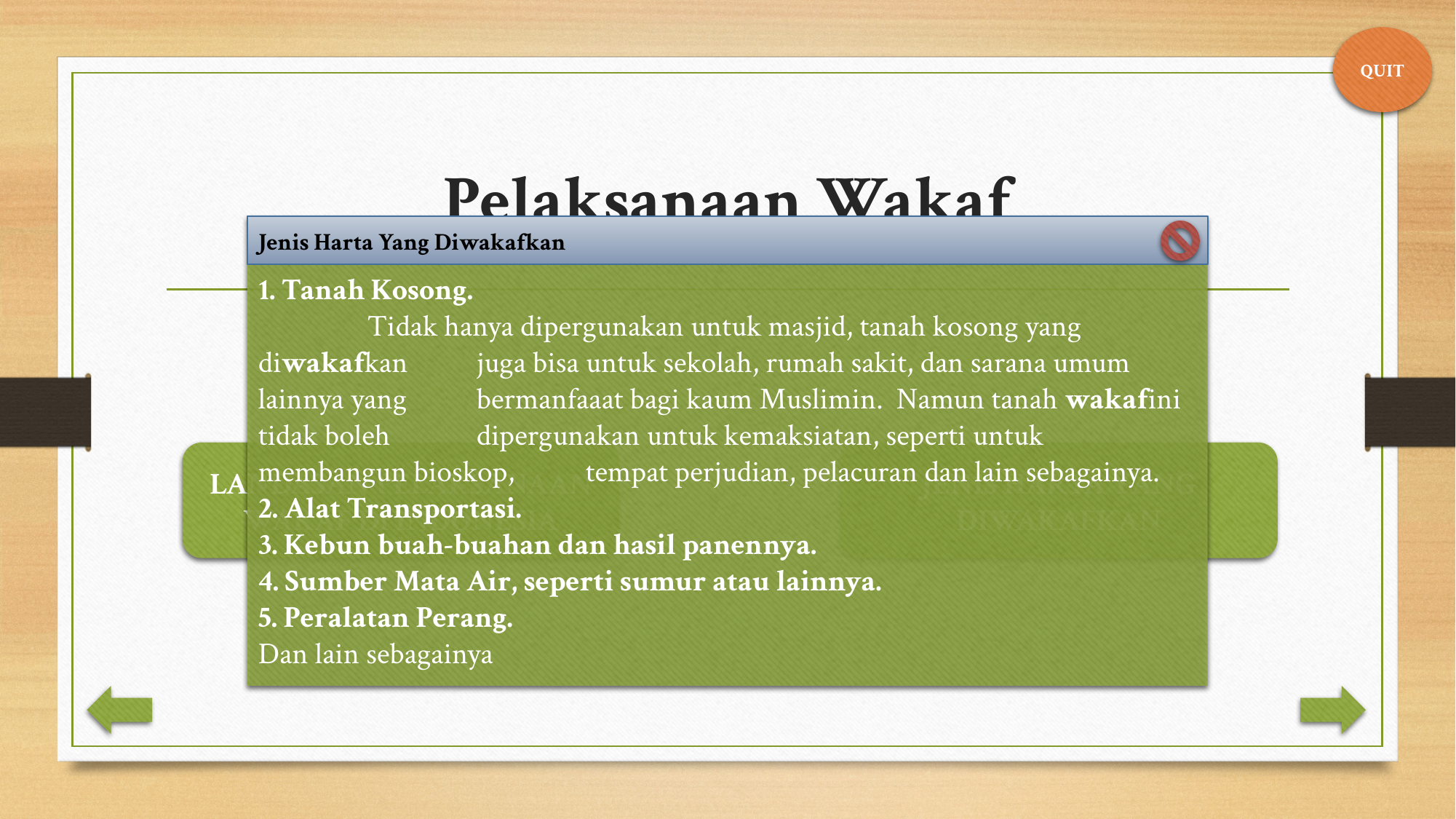

QUIT
# Pelaksanaan Wakaf

1. Tanah Kosong.
	Tidak hanya dipergunakan untuk masjid, tanah kosong yang diwakafkan 	juga bisa untuk sekolah, rumah sakit, dan sarana umum lainnya yang 	bermanfaaat bagi kaum Muslimin.  Namun tanah wakafini tidak boleh 	dipergunakan untuk kemaksiatan, seperti untuk membangun bioskop, 	tempat perjudian, pelacuran dan lain sebagainya.
2. Alat Transportasi.
3. Kebun buah-buahan dan hasil panennya.
4. Sumber Mata Air, seperti sumur atau lainnya.
5. Peralatan Perang.
Dan lain sebagainya
Jenis Harta Yang Diwakafkan

LANDASAN PELAKSANAAN WAKAF DI INDONESIA
JENIS HARTA YANG DIWAKAFKAN